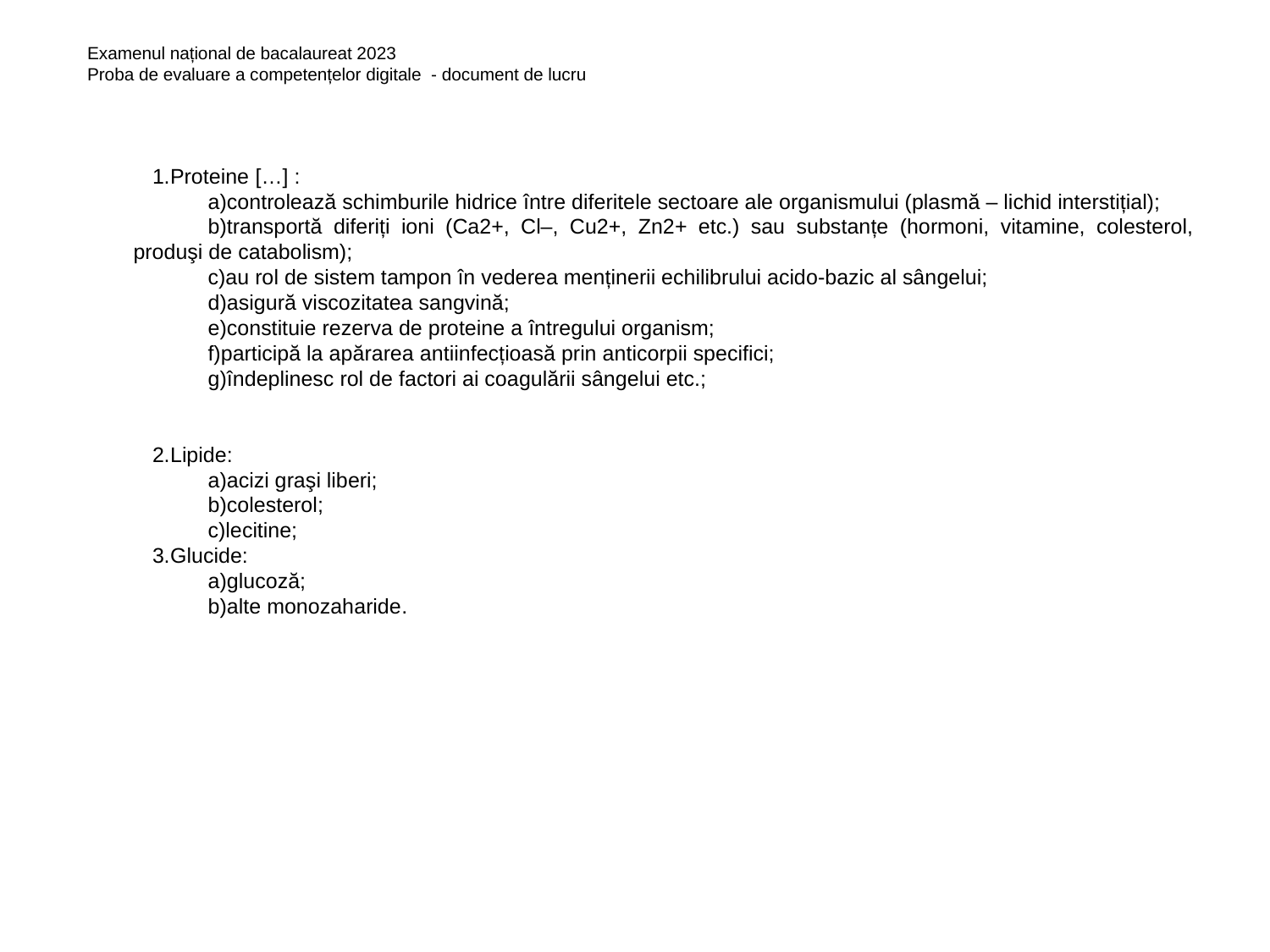

Examenul național de bacalaureat 2023
Proba de evaluare a competențelor digitale  - document de lucru
Proteine […] :
controlează schimburile hidrice între diferitele sectoare ale organismului (plasmă – lichid interstițial);
transportă diferiți ioni (Ca2+, Cl–, Cu2+, Zn2+ etc.) sau substanțe (hormoni, vitamine, colesterol, produşi de catabolism);
au rol de sistem tampon în vederea menținerii echilibrului acido-bazic al sângelui;
asigură viscozitatea sangvină;
constituie rezerva de proteine a întregului organism;
participă la apărarea antiinfecțioasă prin anticorpii specifici;
îndeplinesc rol de factori ai coagulării sângelui etc.;

Lipide:
acizi graşi liberi;
colesterol;
lecitine;
Glucide:
glucoză;
alte monozaharide.